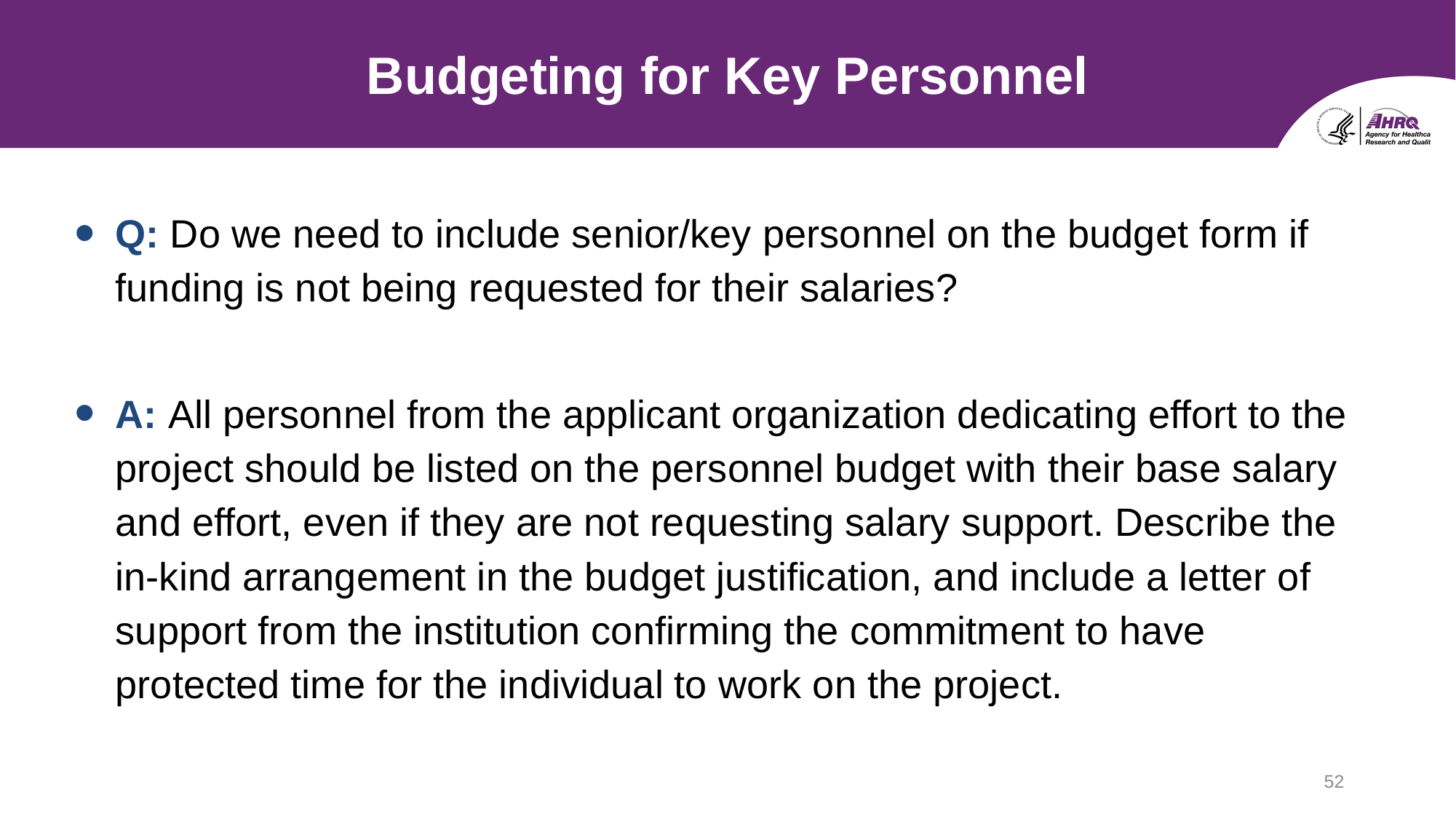

# Budgeting for Key Personnel
Q: Do we need to include senior/key personnel on the budget form if funding is not being requested for their salaries?

A: All personnel from the applicant organization dedicating effort to the project should be listed on the personnel budget with their base salary and effort, even if they are not requesting salary support. Describe the in-kind arrangement in the budget justification, and include a letter of support from the institution confirming the commitment to have protected time for the individual to work on the project.
52